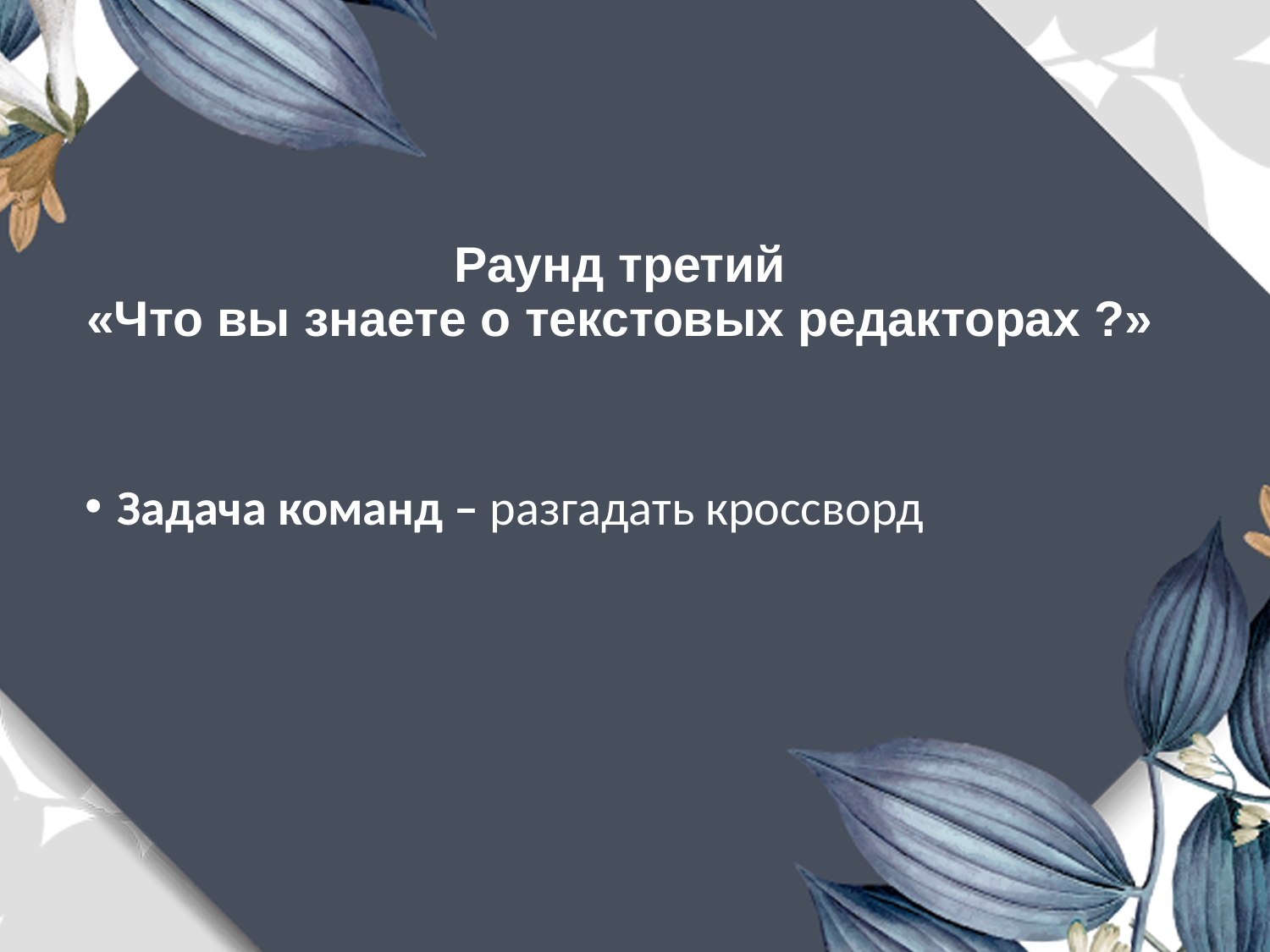

# Раунд третий «Что вы знаете о текстовых редакторах ?»
Задача команд – разгадать кроссворд